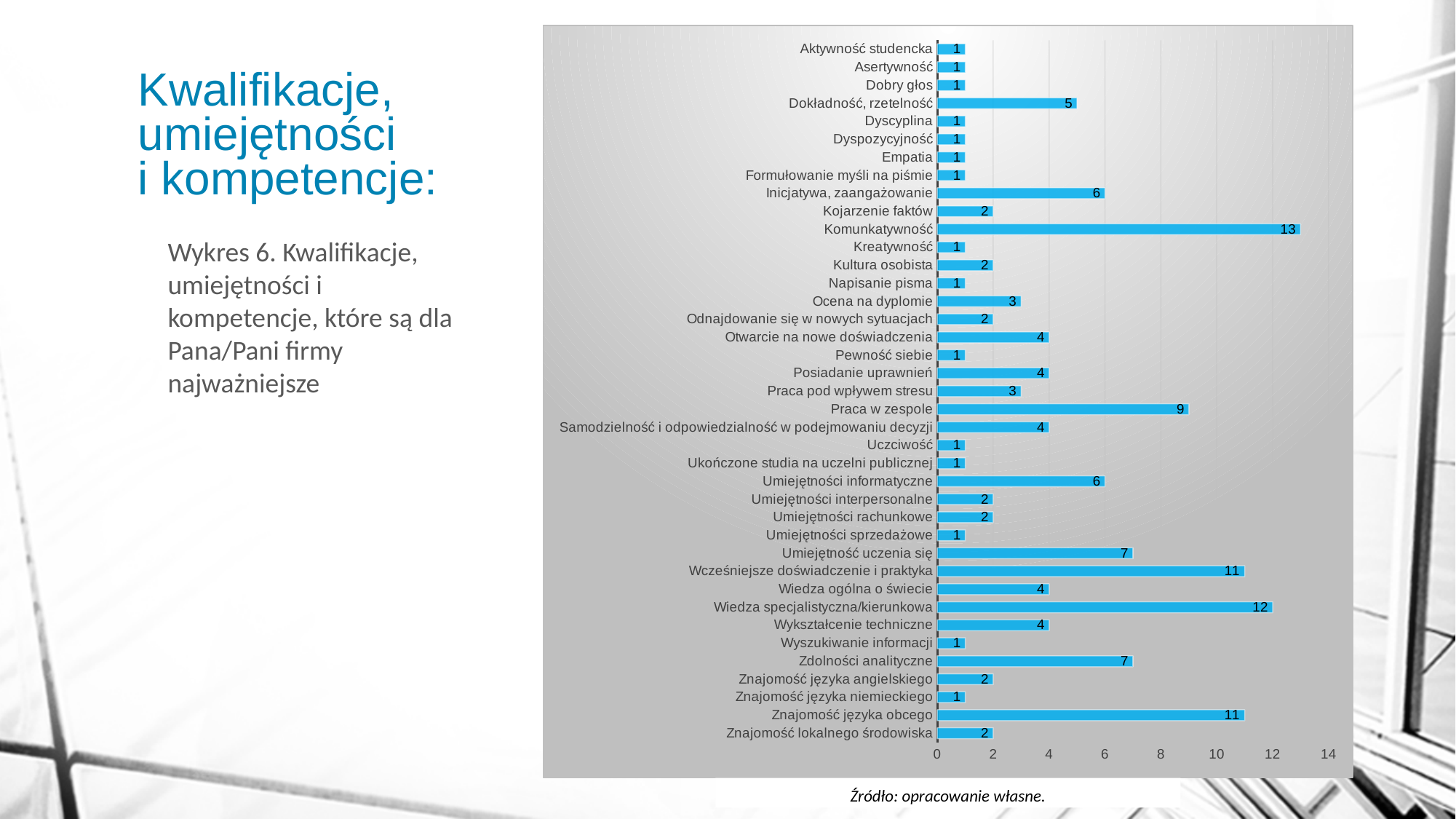

### Chart

| Category |  |
|---|---|
| Znajomość lokalnego środowiska | 2.0 |
| Znajomość języka obcego | 11.0 |
| Znajomość języka niemieckiego | 1.0 |
| Znajomość języka angielskiego | 2.0 |
| Zdolności analityczne | 7.0 |
| Wyszukiwanie informacji | 1.0 |
| Wykształcenie techniczne | 4.0 |
| Wiedza specjalistyczna/kierunkowa | 12.0 |
| Wiedza ogólna o świecie | 4.0 |
| Wcześniejsze doświadczenie i praktyka | 11.0 |
| Umiejętność uczenia się | 7.0 |
| Umiejętności sprzedażowe | 1.0 |
| Umiejętności rachunkowe | 2.0 |
| Umiejętności interpersonalne | 2.0 |
| Umiejętności informatyczne | 6.0 |
| Ukończone studia na uczelni publicznej | 1.0 |
| Uczciwość | 1.0 |
| Samodzielność i odpowiedzialność w podejmowaniu decyzji | 4.0 |
| Praca w zespole | 9.0 |
| Praca pod wpływem stresu | 3.0 |
| Posiadanie uprawnień | 4.0 |
| Pewność siebie | 1.0 |
| Otwarcie na nowe doświadczenia | 4.0 |
| Odnajdowanie się w nowych sytuacjach | 2.0 |
| Ocena na dyplomie | 3.0 |
| Napisanie pisma | 1.0 |
| Kultura osobista | 2.0 |
| Kreatywność | 1.0 |
| Komunkatywność | 13.0 |
| Kojarzenie faktów | 2.0 |
| Inicjatywa, zaangażowanie | 6.0 |
| Formułowanie myśli na piśmie | 1.0 |
| Empatia | 1.0 |
| Dyspozycyjność | 1.0 |
| Dyscyplina | 1.0 |
| Dokładność, rzetelność | 5.0 |
| Dobry głos | 1.0 |
| Asertywność | 1.0 |
| Aktywność studencka | 1.0 |
# Kwalifikacje,
umiejętności
i kompetencje:
Wykres 6. Kwalifikacje, umiejętności i kompetencje, które są dla Pana/Pani firmy najważniejsze
Źródło: opracowanie własne.